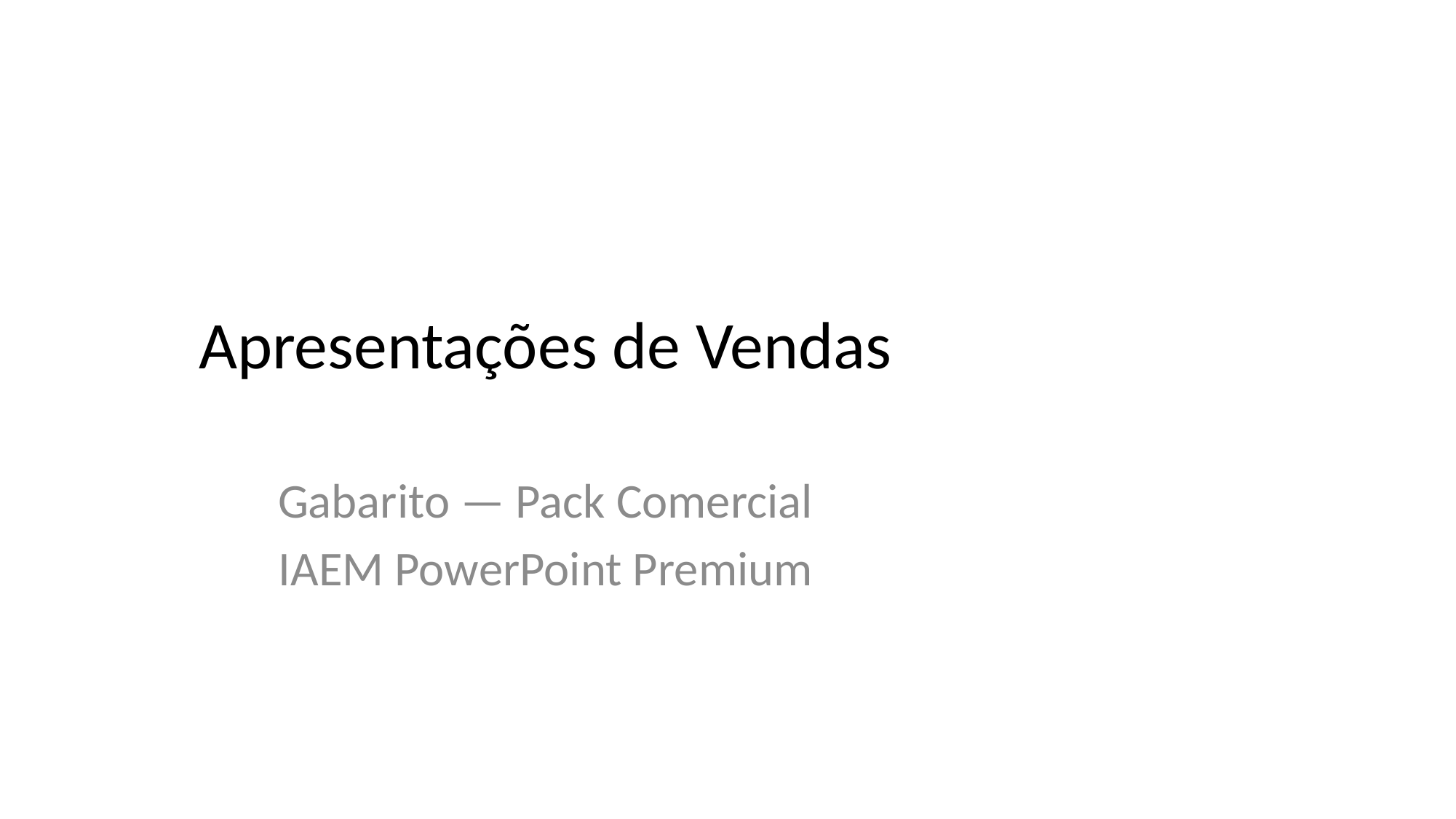

# Apresentações de Vendas
Gabarito — Pack Comercial
IAEM PowerPoint Premium